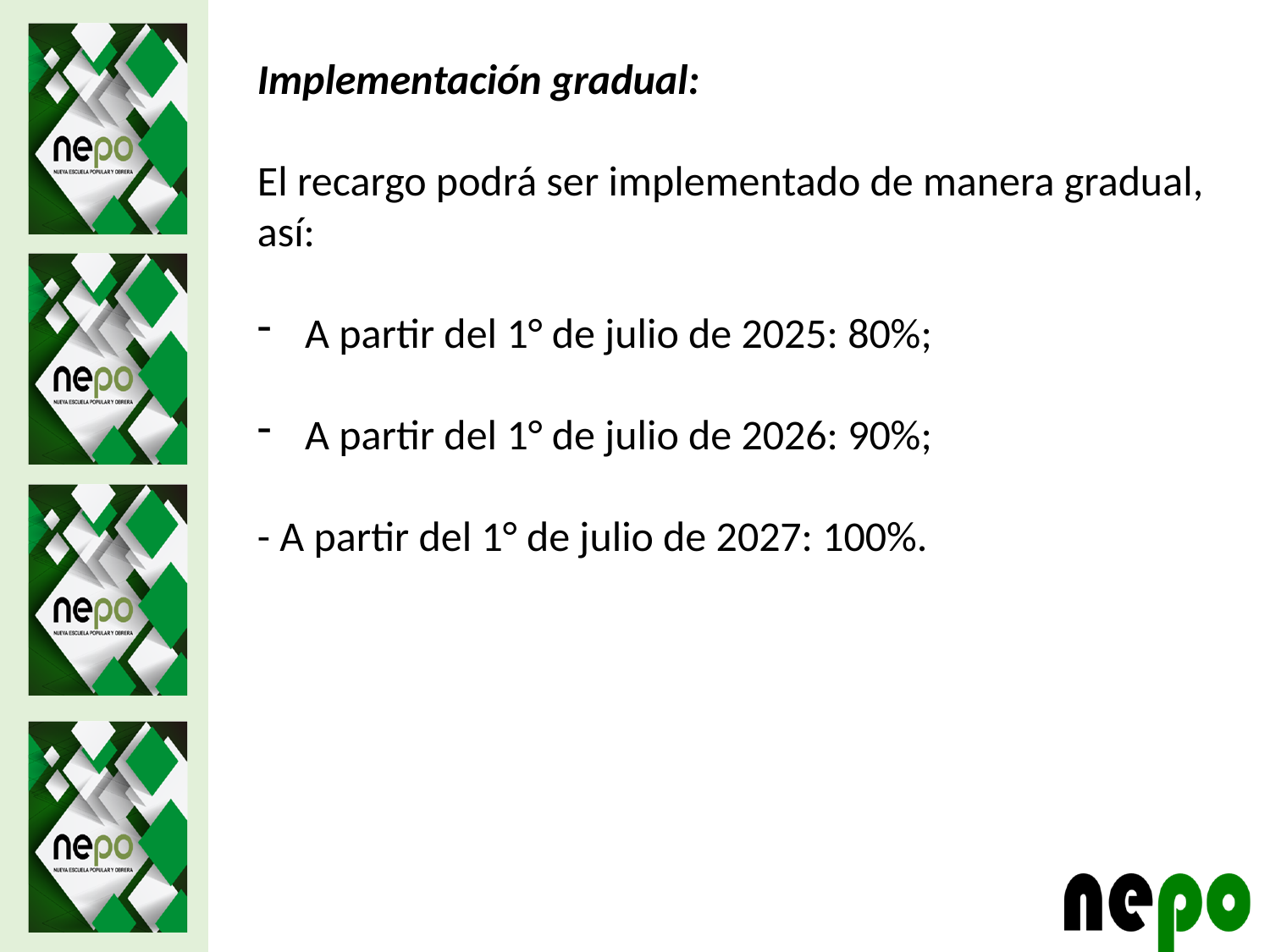

Implementación gradual:

El recargo podrá ser implementado de manera gradual, así:

A partir del 1° de julio de 2025: 80%;

A partir del 1° de julio de 2026: 90%;

- A partir del 1° de julio de 2027: 100%.